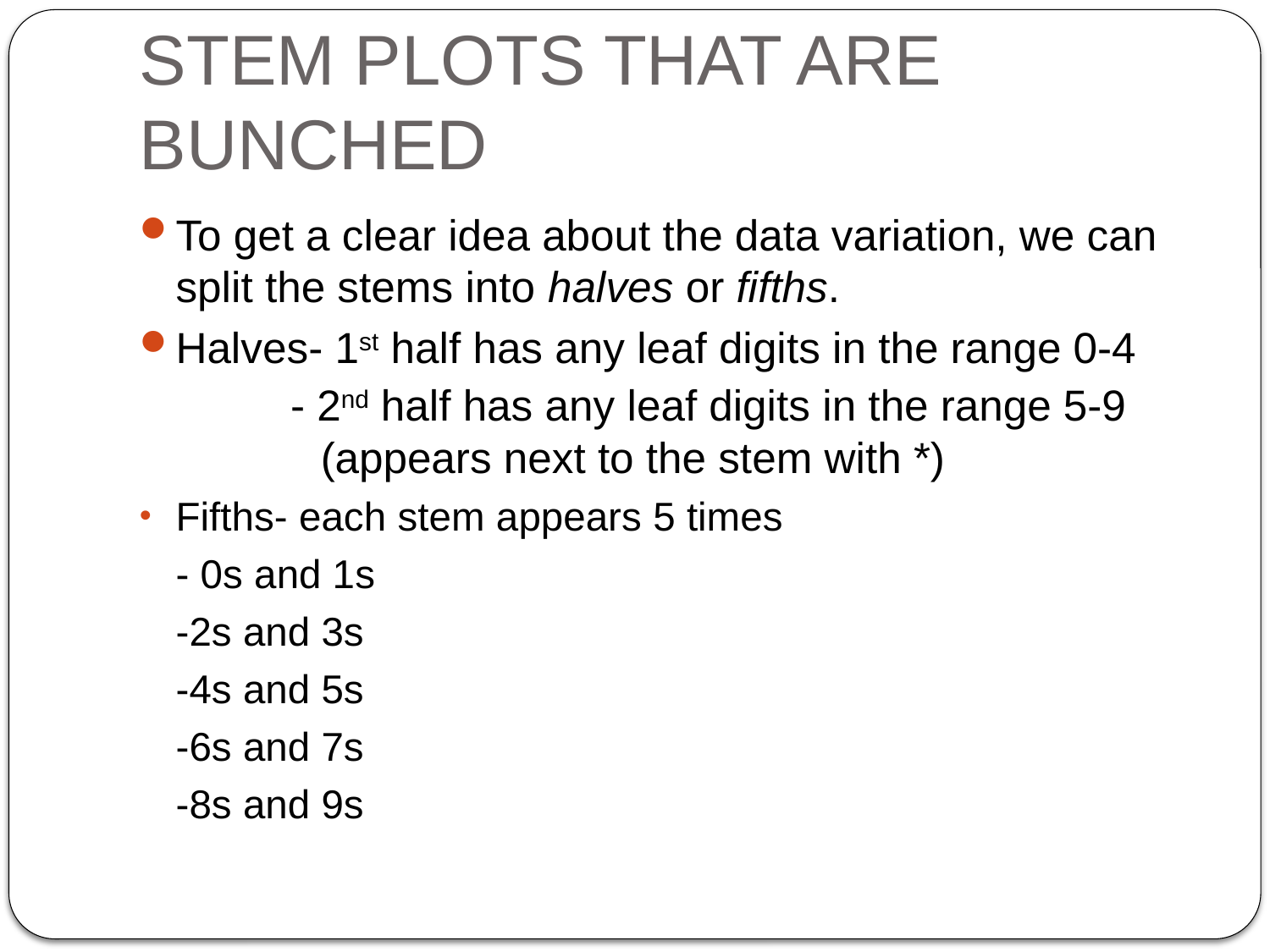

# STEM PLOTS THAT ARE BUNCHED
To get a clear idea about the data variation, we can split the stems into halves or fifths.
Halves- 1st half has any leaf digits in the range 0-4
- 2nd half has any leaf digits in the range 5-9 (appears next to the stem with *)
Fifths- each stem appears 5 times
		- 0s and 1s
		-2s and 3s
		-4s and 5s
		-6s and 7s
		-8s and 9s